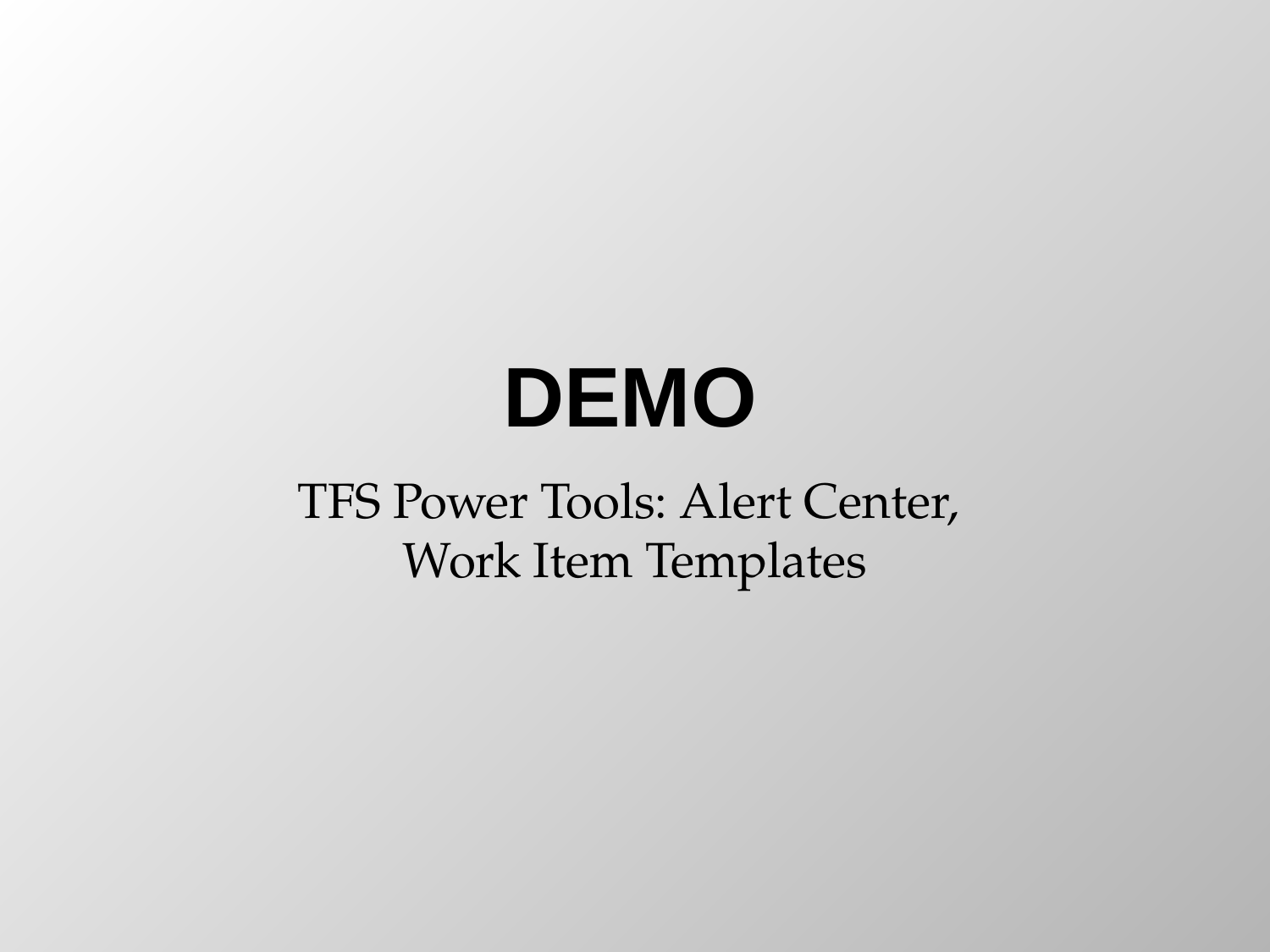

# Demo
TFS Power Tools: Alert Center,
Work Item Templates